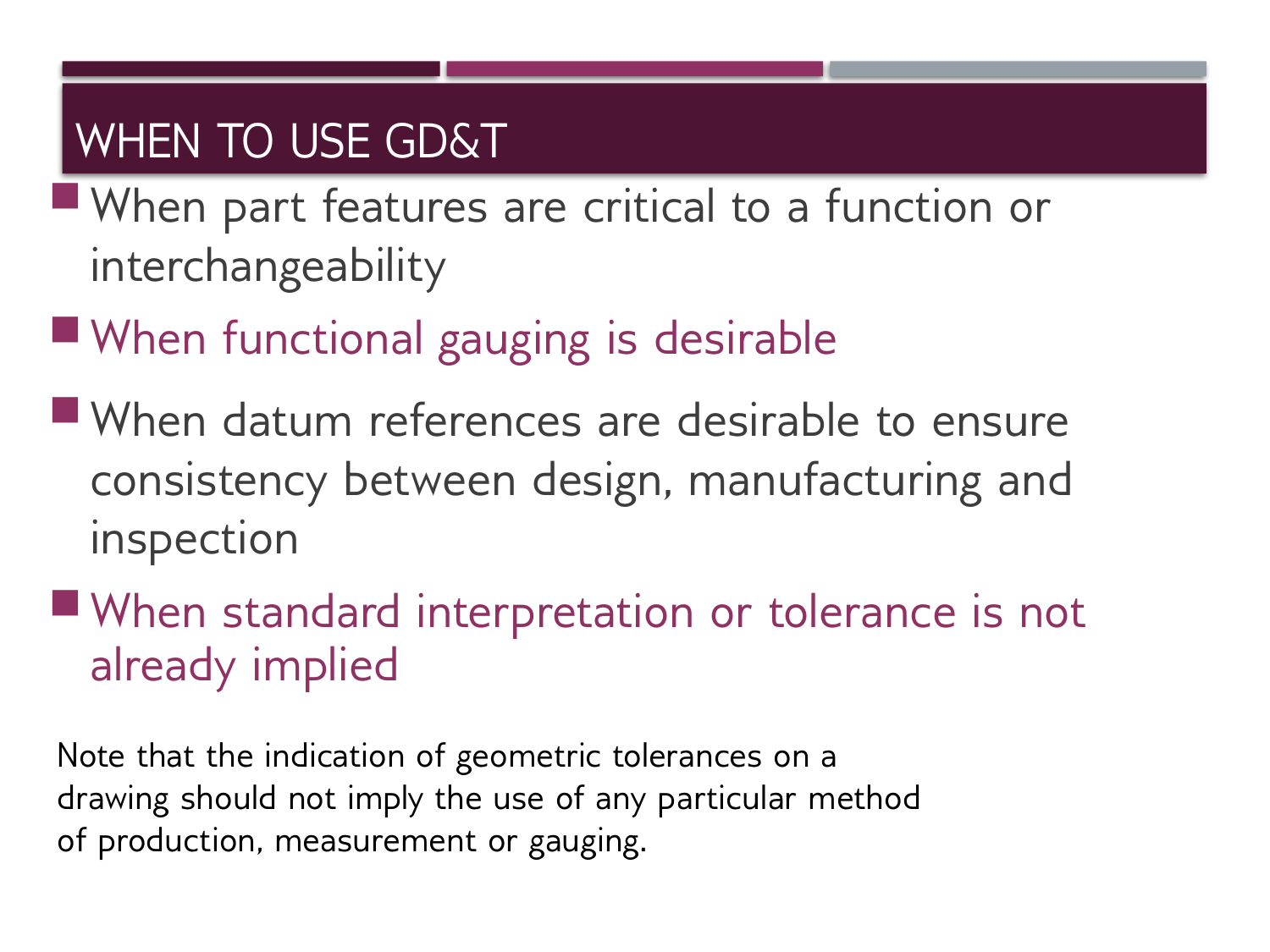

# When to use GD&T
When part features are critical to a function or interchangeability
When functional gauging is desirable
When datum references are desirable to ensure consistency between design, manufacturing and inspection
When standard interpretation or tolerance is not already implied

Note that the indication of geometric tolerances on a drawing should not imply the use of any particular method of production, measurement or gauging.